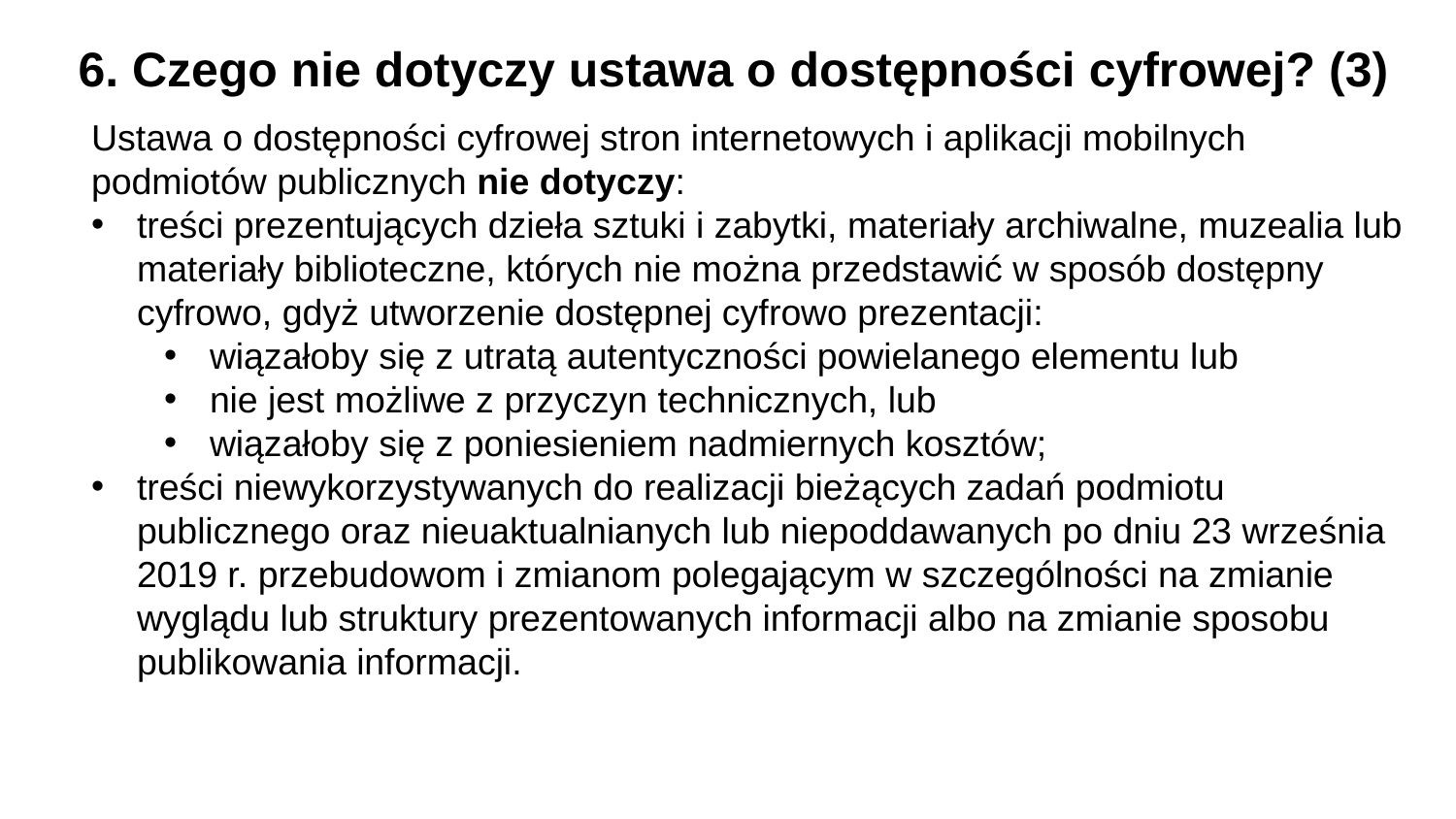

6. Czego nie dotyczy ustawa o dostępności cyfrowej? (3)
Ustawa o dostępności cyfrowej stron internetowych i aplikacji mobilnych podmiotów publicznych nie dotyczy:
treści prezentujących dzieła sztuki i zabytki, materiały archiwalne, muzealia lub materiały biblioteczne, których nie można przedstawić w sposób dostępny cyfrowo, gdyż utworzenie dostępnej cyfrowo prezentacji:
wiązałoby się z utratą autentyczności powielanego elementu lub
nie jest możliwe z przyczyn technicznych, lub
wiązałoby się z poniesieniem nadmiernych kosztów;
treści niewykorzystywanych do realizacji bieżących zadań podmiotu publicznego oraz nieuaktualnianych lub niepoddawanych po dniu 23 września 2019 r. przebudowom i zmianom polegającym w szczególności na zmianie wyglądu lub struktury prezentowanych informacji albo na zmianie sposobu publikowania informacji.